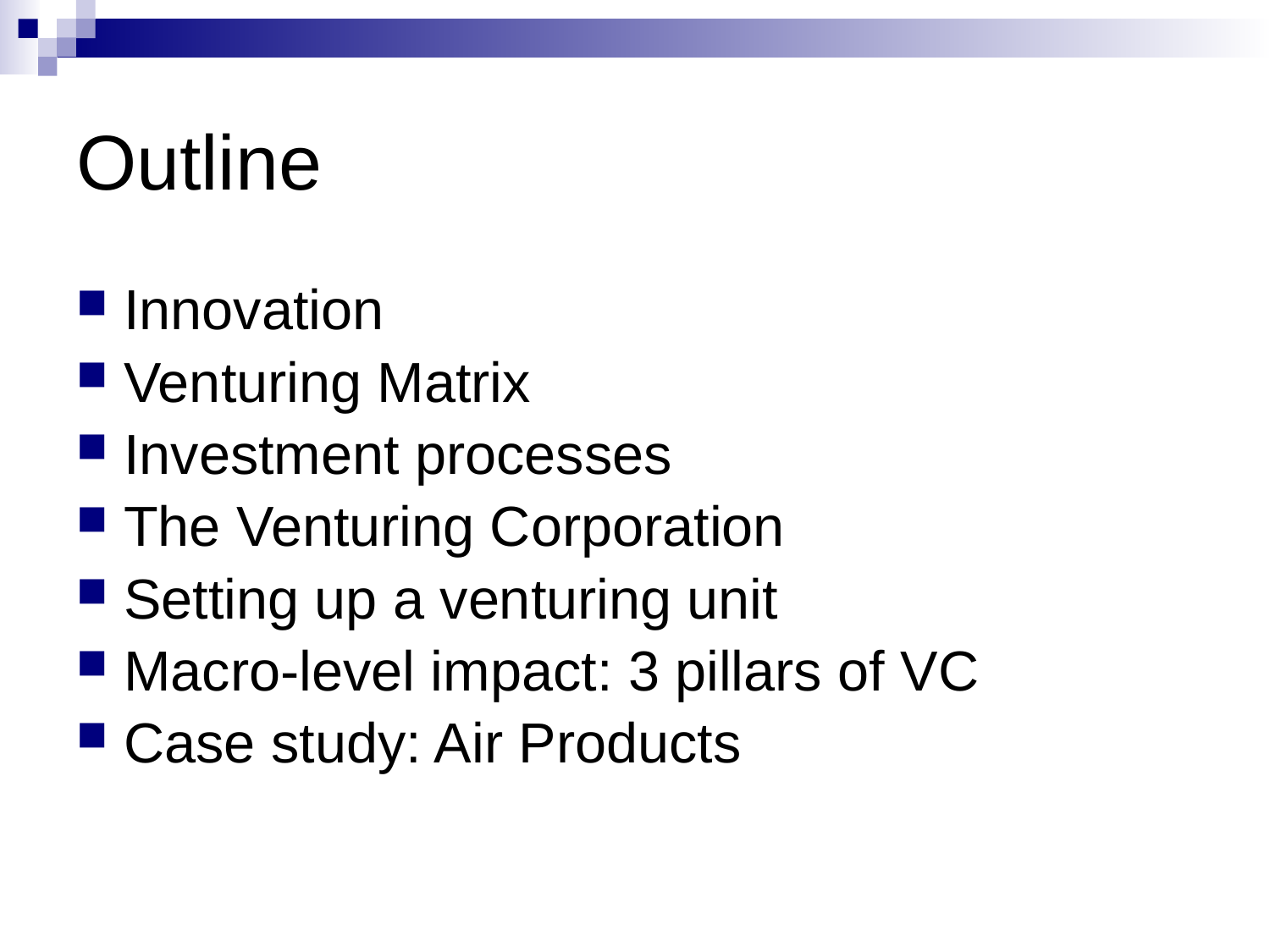

# Outline
Innovation
Venturing Matrix
Investment processes
The Venturing Corporation
Setting up a venturing unit
Macro-level impact: 3 pillars of VC
Case study: Air Products